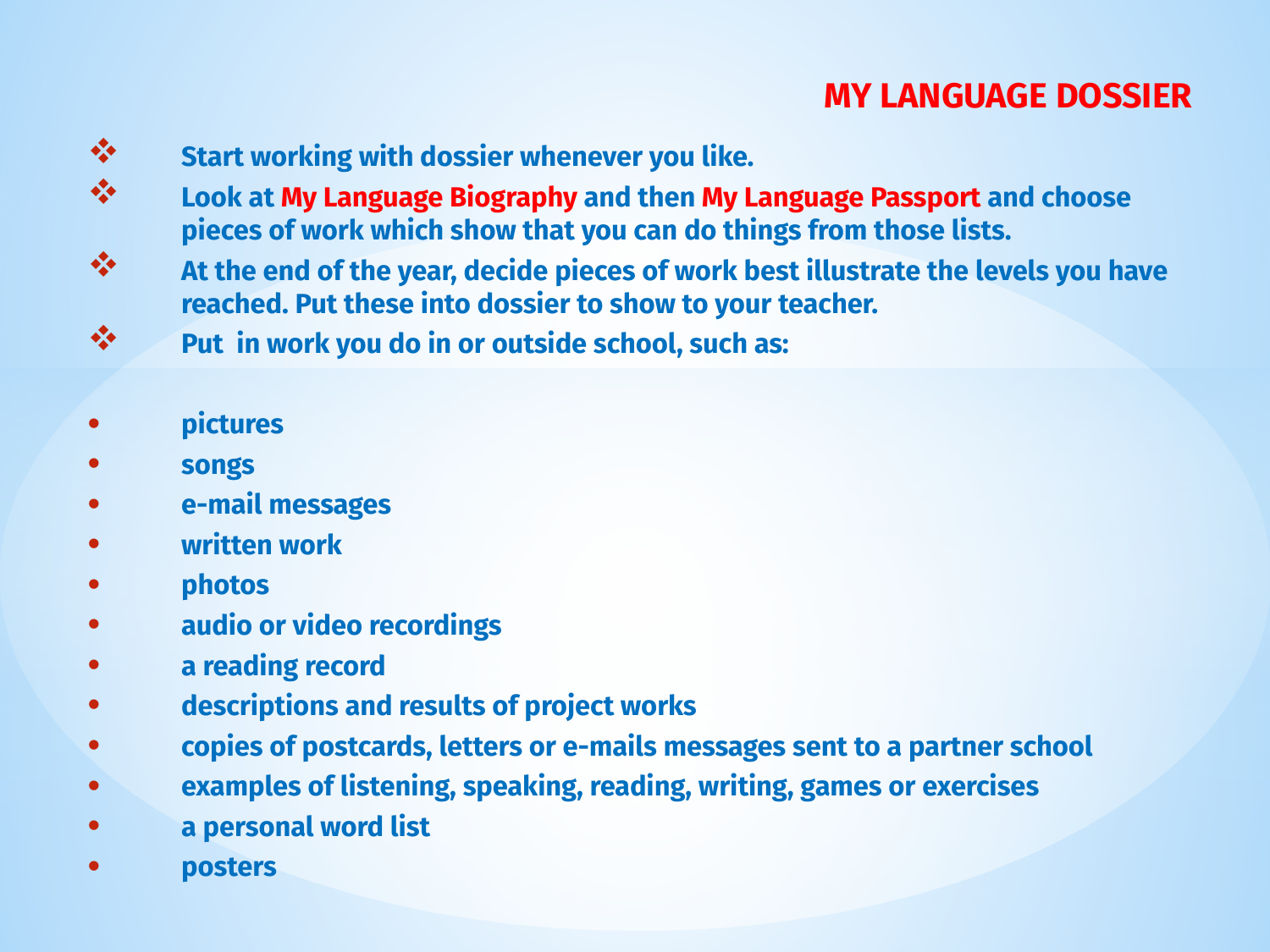

MY LANGUAGE DOSSIER

Start working with dossier whenever you like.
Look at My Language Biography and then My Language Passport and choose pieces of work which show that you can do things from those lists.
At the end of the year, decide pieces of work best illustrate the levels you have reached. Put these into dossier to show to your teacher.
Put  in work you do in or outside school, such as:

pictures
songs
e-mail messages
written work
photos
audio or video recordings
a reading record
descriptions and results of project works
copies of postcards, letters or e-mails messages sent to a partner school
examples of listening, speaking, reading, writing, games or exercises
a personal word list
posters